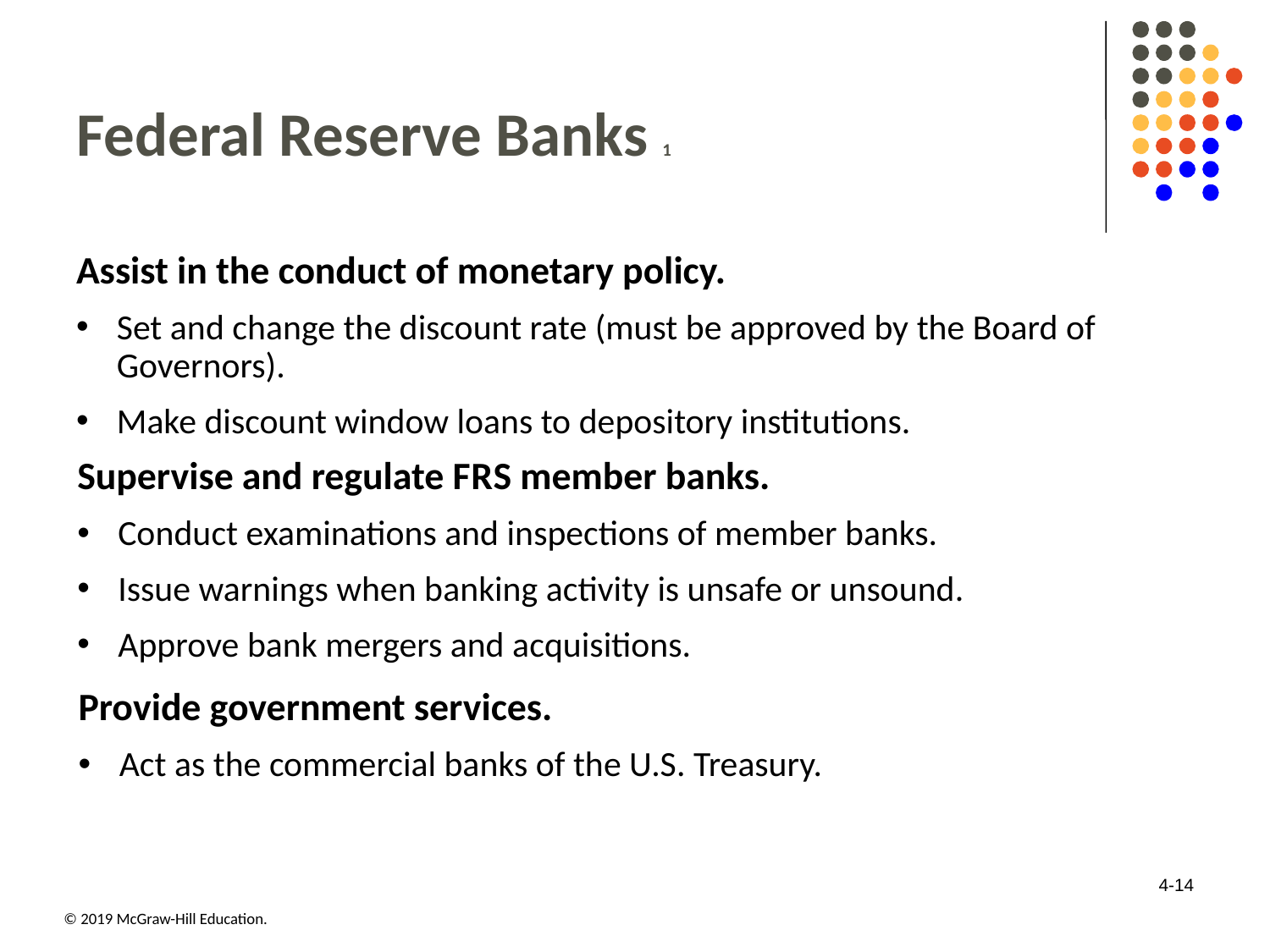

# Federal Reserve Banks 1
Assist in the conduct of monetary policy.
Set and change the discount rate (must be approved by the Board of Governors).
Make discount window loans to depository institutions.
Supervise and regulate F R S member banks.
Conduct examinations and inspections of member banks.
Issue warnings when banking activity is unsafe or unsound.
Approve bank mergers and acquisitions.
Provide government services.
Act as the commercial banks of the U.S. Treasury.
4-14